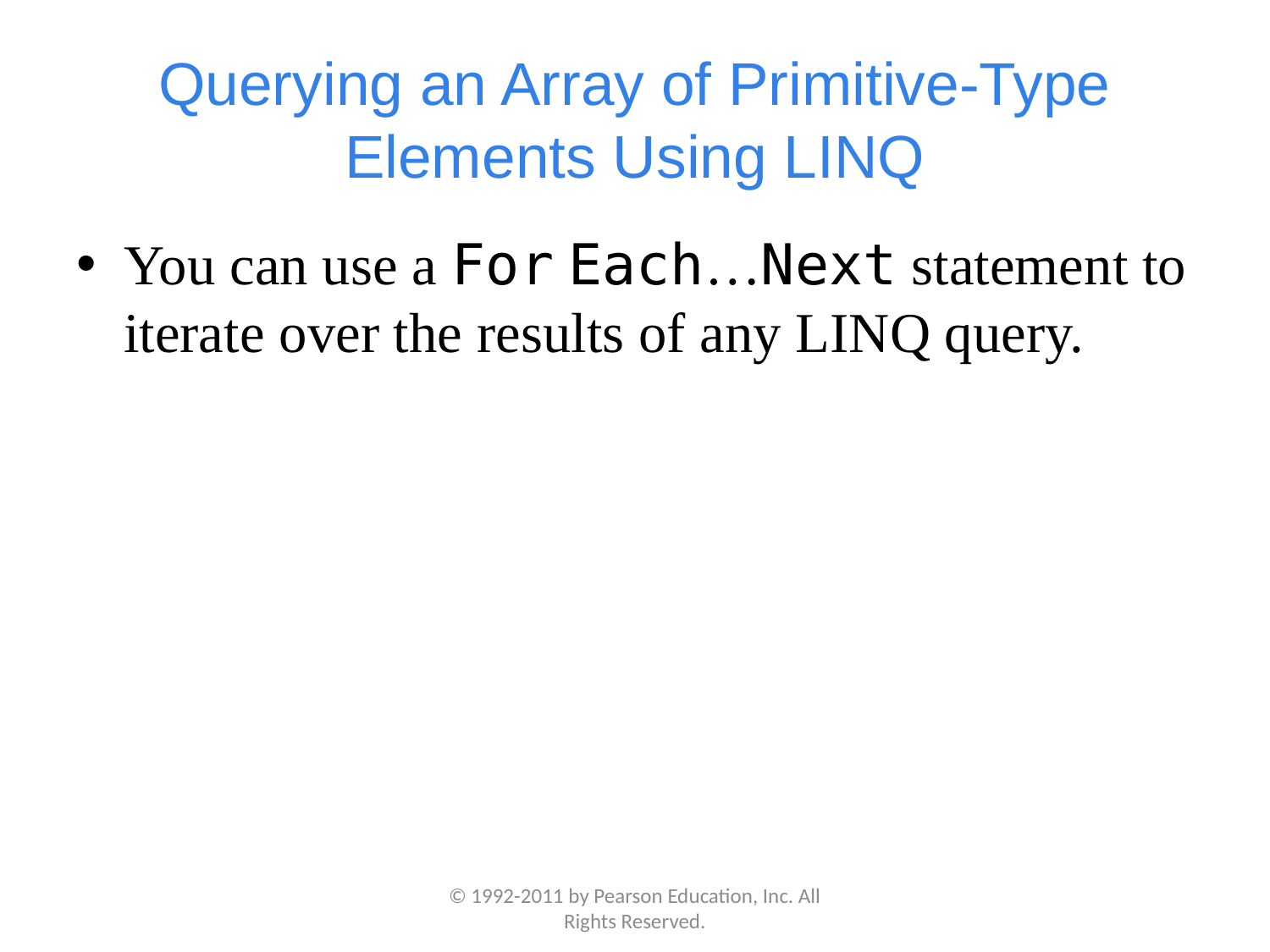

# Querying an Array of Primitive-Type Elements Using LINQ
You can use a For Each…Next statement to iterate over the results of any LINQ query.
© 1992-2011 by Pearson Education, Inc. All Rights Reserved.